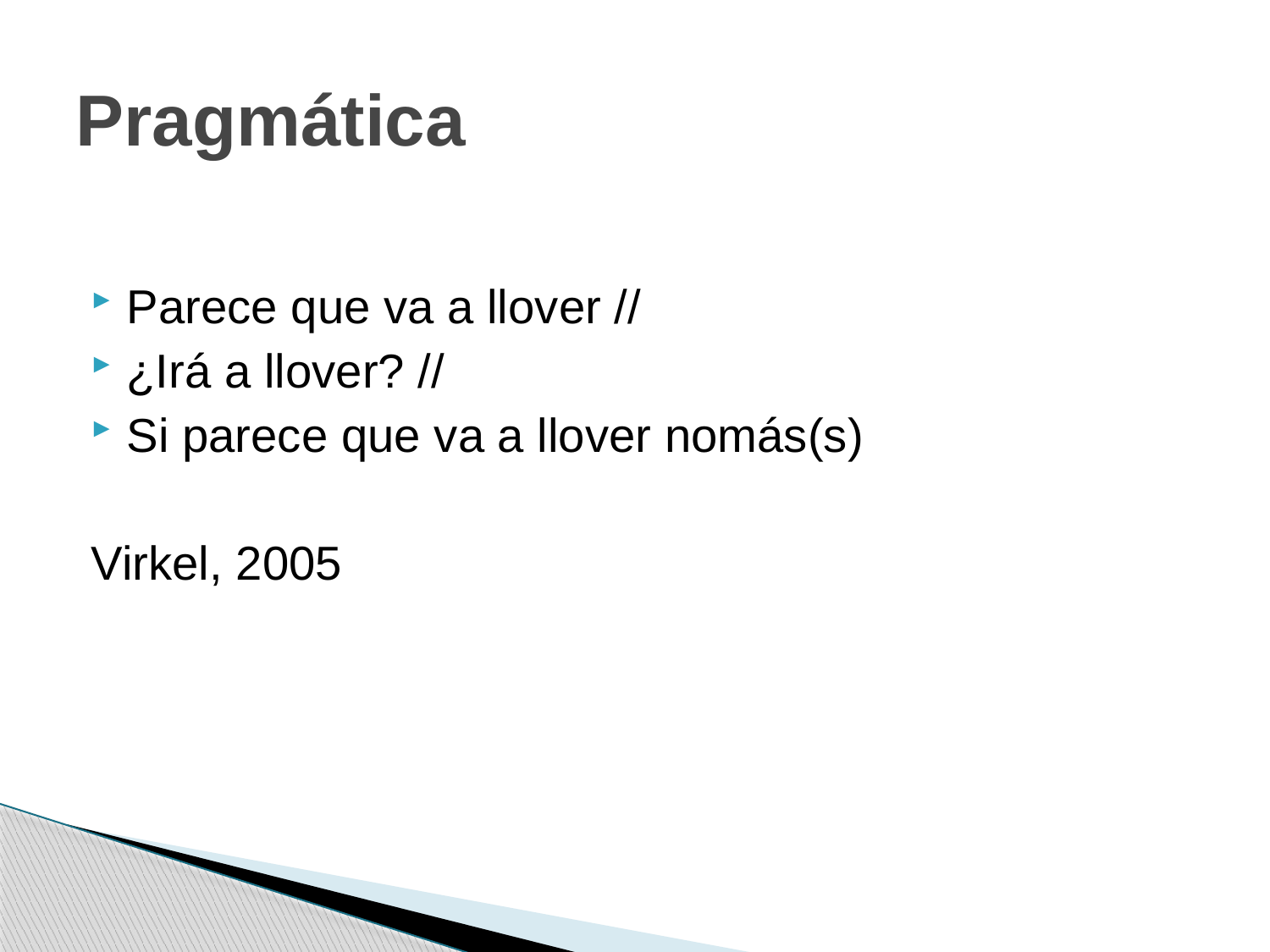

# Pragmática

Parece que va a llover //
¿Irá a llover? //
Si parece que va a llover nomás(s)

Virkel, 2005